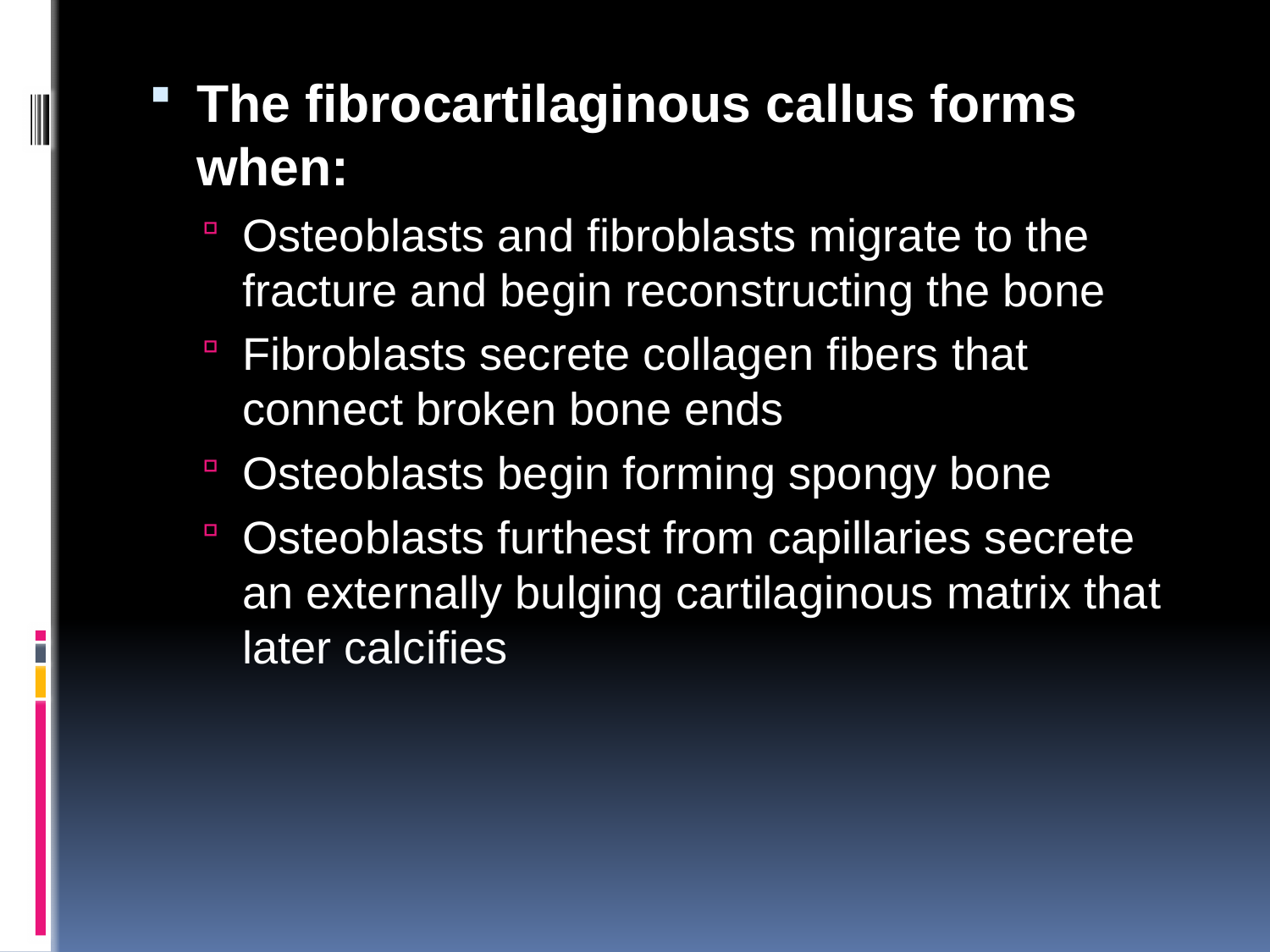

#
The fibrocartilaginous callus forms when:
Osteoblasts and fibroblasts migrate to the fracture and begin reconstructing the bone
Fibroblasts secrete collagen fibers that connect broken bone ends
Osteoblasts begin forming spongy bone
Osteoblasts furthest from capillaries secrete an externally bulging cartilaginous matrix that later calcifies